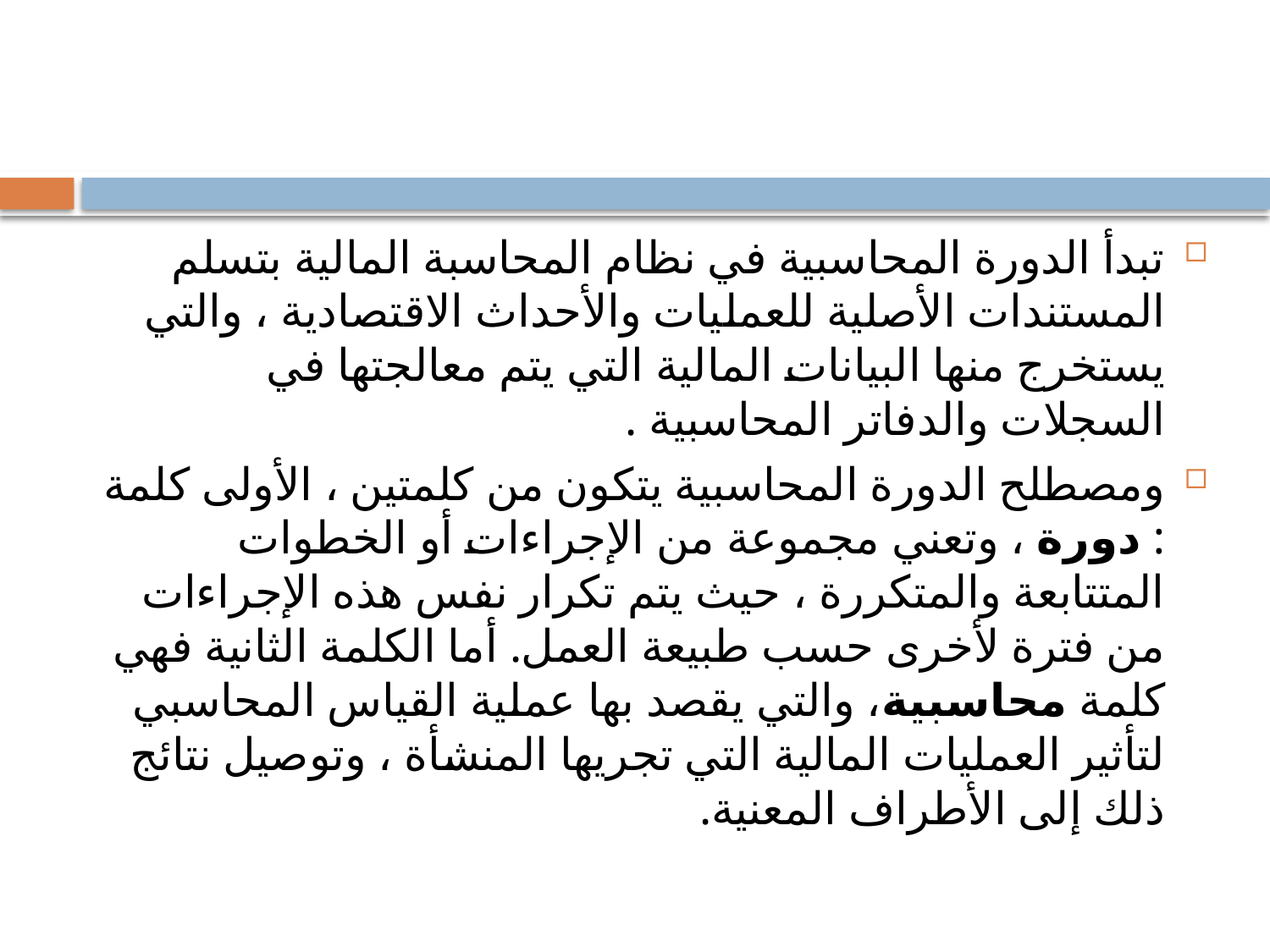

#
تبدأ الدورة المحاسبية في نظام المحاسبة المالية بتسلم المستندات الأصلية للعمليات والأحداث الاقتصادية ، والتي يستخرج منها البيانات المالية التي يتم معالجتها في السجلات والدفاتر المحاسبية .
ومصطلح الدورة المحاسبية يتكون من كلمتين ، الأولى كلمة : دورة ، وتعني مجموعة من الإجراءات أو الخطوات المتتابعة والمتكررة ، حيث يتم تكرار نفس هذه الإجراءات من فترة لأخرى حسب طبيعة العمل. أما الكلمة الثانية فهي كلمة محاسبية، والتي يقصد بها عملية القياس المحاسبي لتأثير العمليات المالية التي تجريها المنشأة ، وتوصيل نتائج ذلك إلى الأطراف المعنية.